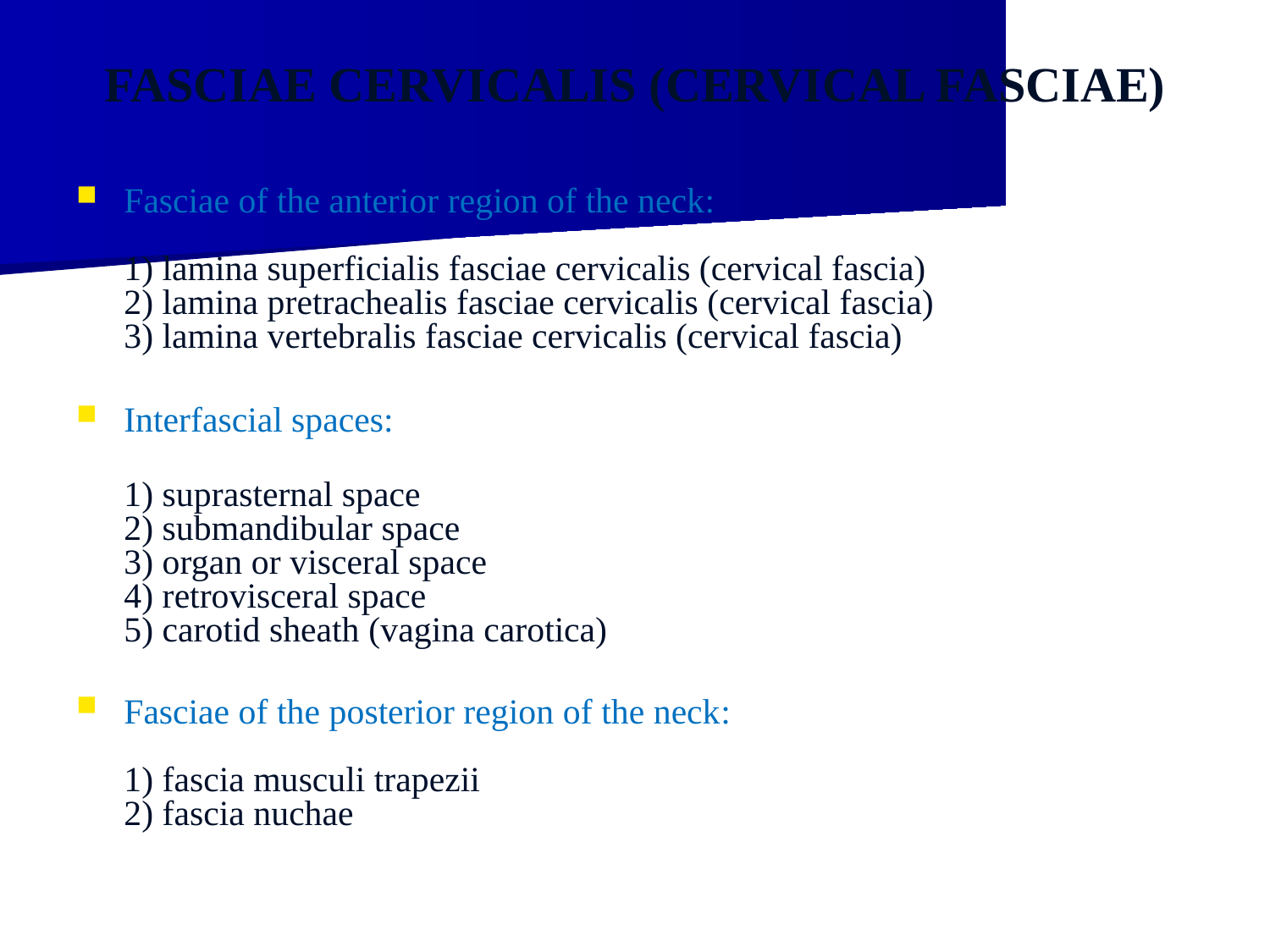

FASCIAE CERVICALIS (CERVICAL FASCIAE)
Fasciae of the anterior region of the neck:
1) lamina superficialis fasciae cervicalis (cervical fascia)
2) lamina pretrachealis fasciae cervicalis (cervical fascia)
3) lamina vertebralis fasciae cervicalis (cervical fascia)
Interfascial spaces:
1) suprasternal space
2) submandibular space
3) organ or visceral space
4) retrovisceral space
5) carotid sheath (vagina carotica)

Fasciae of the posterior region of the neck:
1) fascia musculi trapezii
2) fascia nuchae